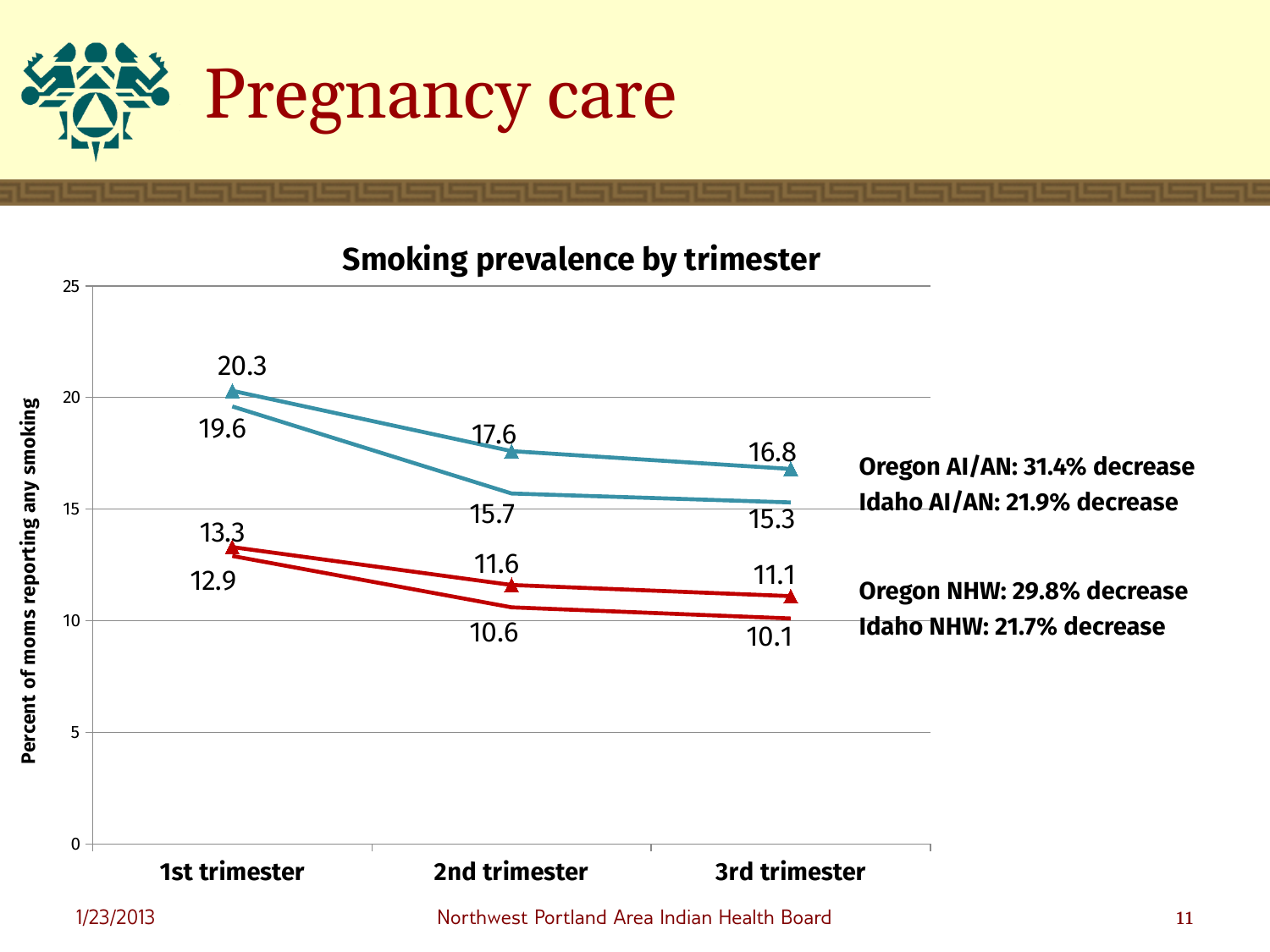

# Pregnancy care

### Chart: Smoking prevalence by trimester

| Category |  |  |  |  |
|---|---|---|---|---|
| 1st trimester | 19.6 | 12.9 | 20.3 | 13.3 |
| 2nd trimester | 15.7 | 10.6 | 17.6 | 11.6 |
| 3rd trimester | 15.3 | 10.1 | 16.8 | 11.1 |
Oregon AI/AN: 31.4% decrease

Idaho AI/AN: 21.9% decrease

Oregon NHW: 29.8% decrease

Idaho NHW: 21.7% decrease

1/23/2013
Northwest Portland Area Indian Health Board
11